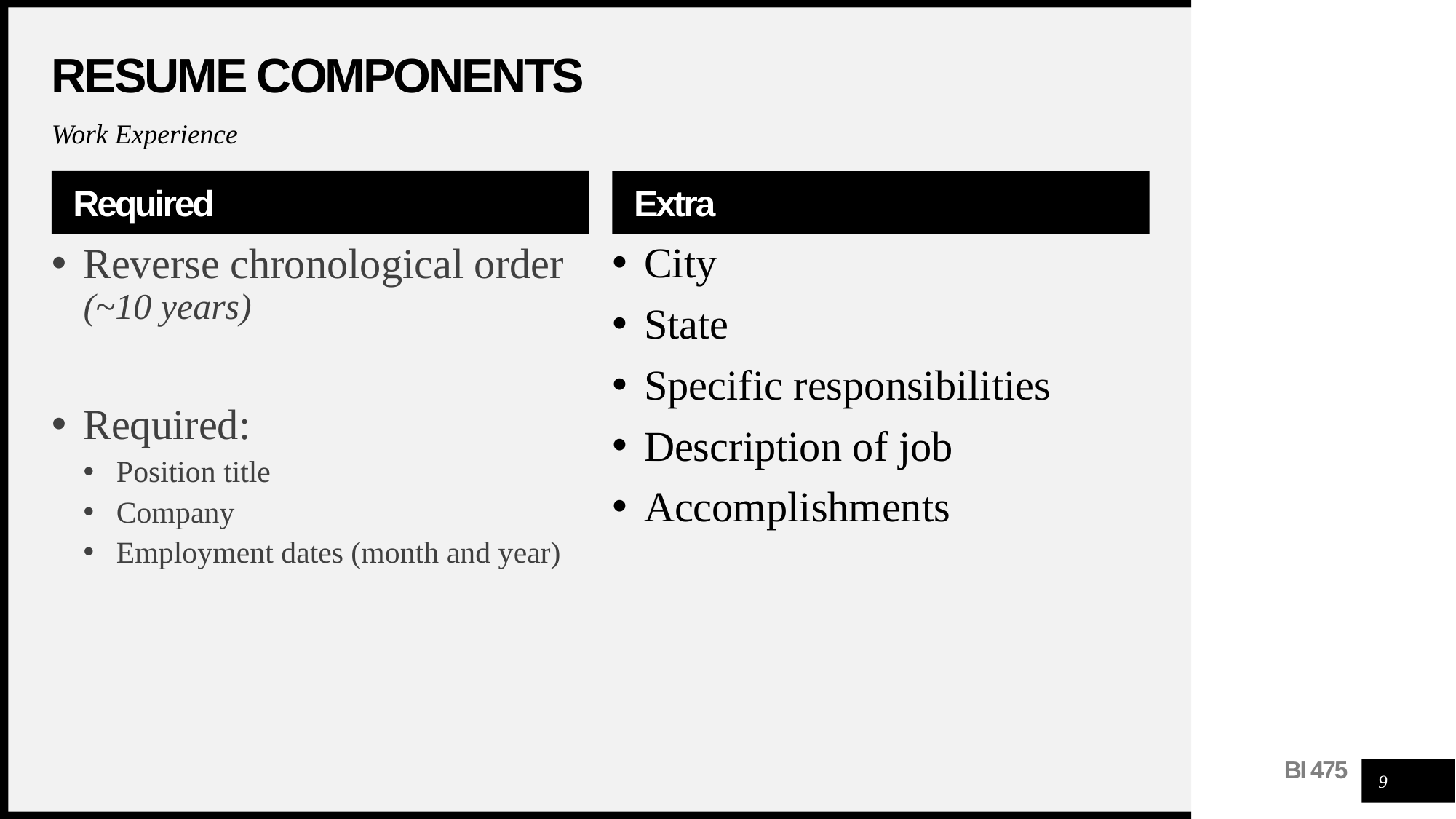

# Resume Components
Work Experience
Required
Extra
City
State
Specific responsibilities
Description of job
Accomplishments
Reverse chronological order (~10 years)

Required:
Position title
Company
Employment dates (month and year)

9